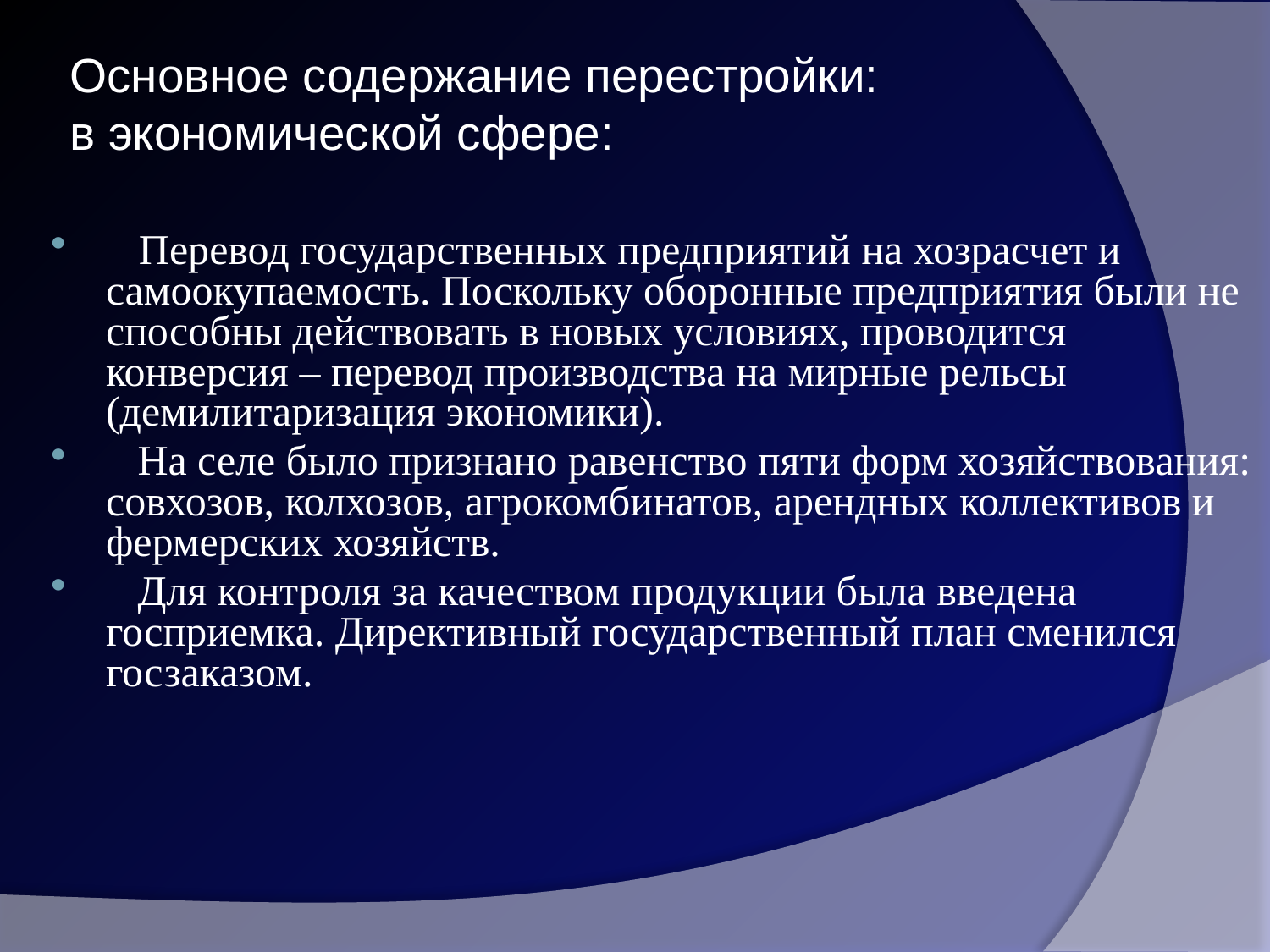

# Основное содержание перестройки: в экономической сфере:

   Перевод государственных предприятий на хозрасчет и самоокупаемость. Поскольку оборонные предприятия были не способны действовать в новых условиях, проводится конверсия – перевод производства на мирные рельсы (демилитаризация экономики).
   На селе было признано равенство пяти форм хозяйствования: совхозов, колхозов, агрокомбинатов, арендных коллективов и фермерских хозяйств.
   Для контроля за качеством продукции была введена госприемка. Директивный государственный план сменился госзаказом.